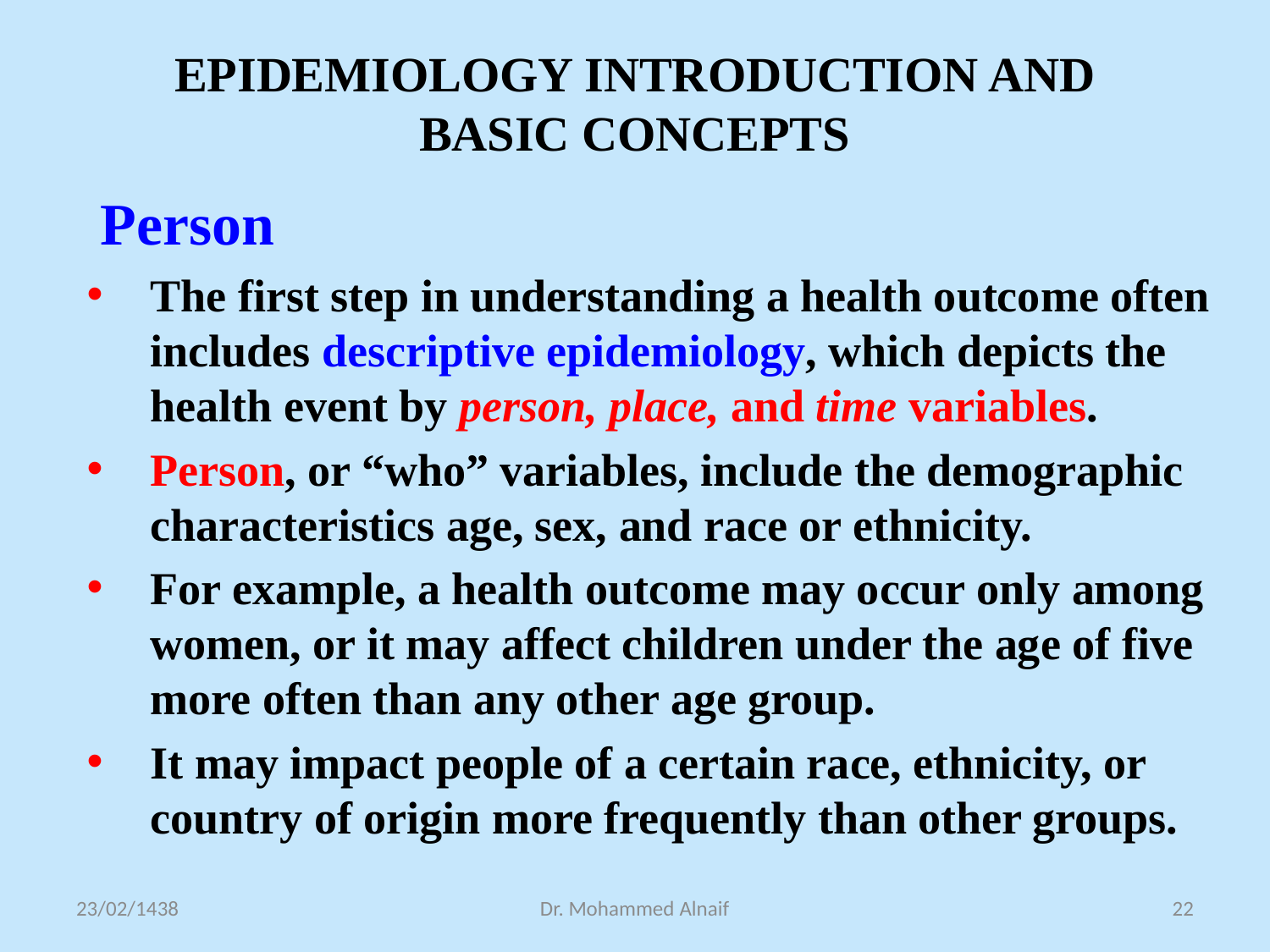

# EPIDEMIOLOGY INTRODUCTION AND BASIC CONCEPTS
 Person
The first step in understanding a health outcome often includes descriptive epidemiology, which depicts the health event by person, place, and time variables.
Person, or “who” variables, include the demographic characteristics age, sex, and race or ethnicity.
For example, a health outcome may occur only among women, or it may affect children under the age of five more often than any other age group.
It may impact people of a certain race, ethnicity, or country of origin more frequently than other groups.
23/02/1438
Dr. Mohammed Alnaif
22